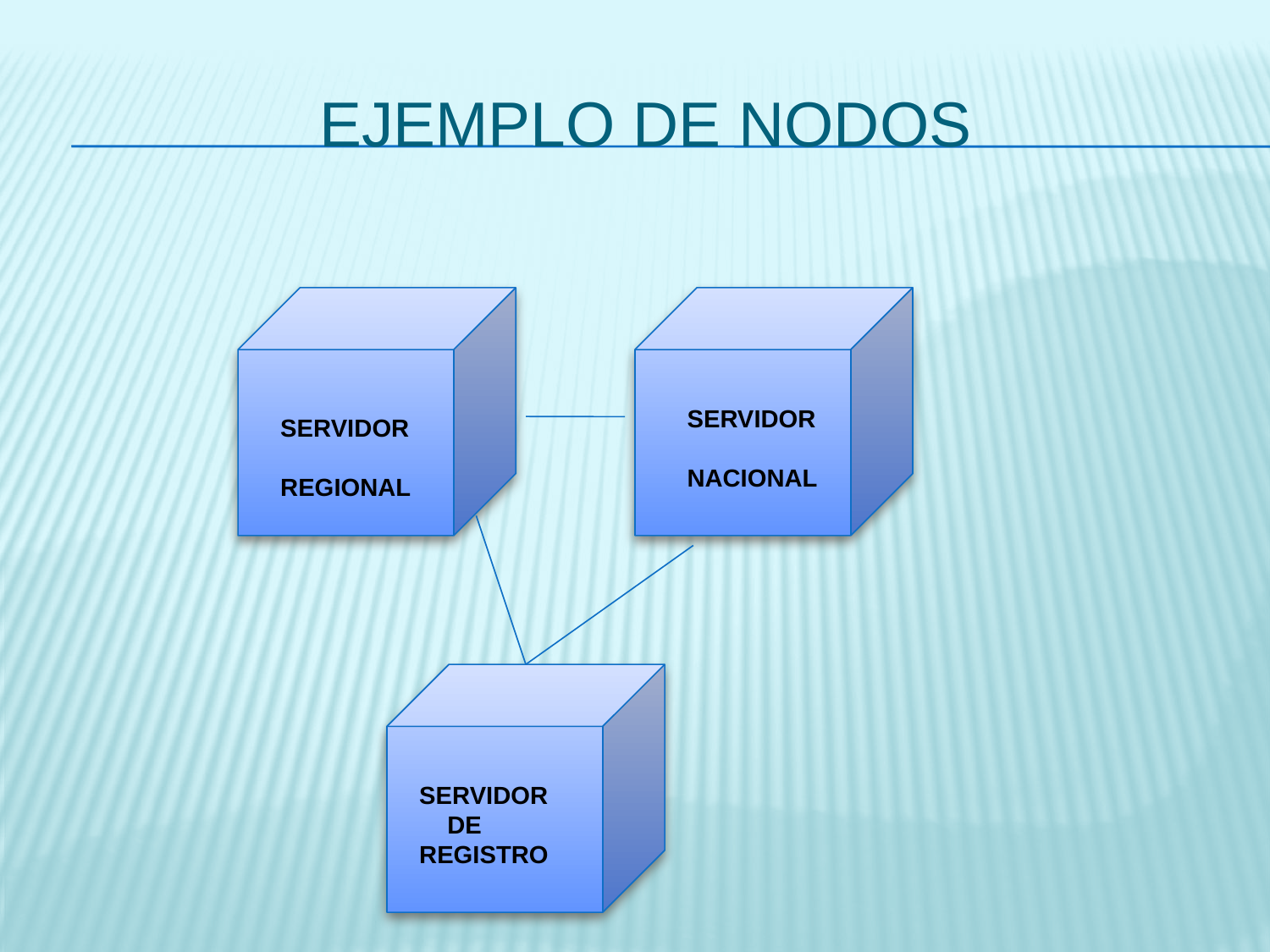

# EJEMPLO DE NODOS

SERVIDOR  NACIONAL
SERVIDOR  REGIONAL

SERVIDOR
    DE
REGISTRO